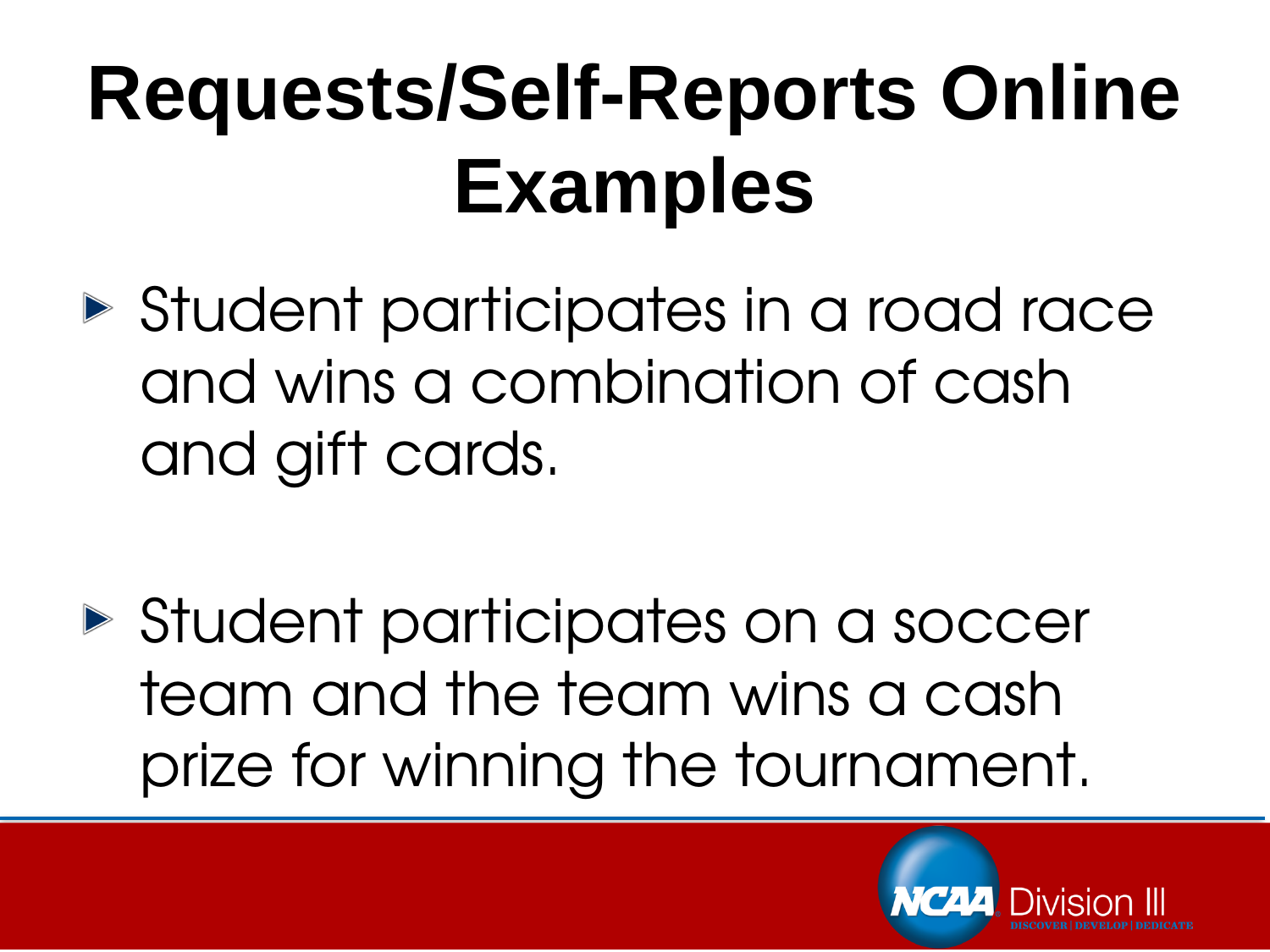

# Requests/Self-Reports Online Examples
Student participates in a road race and wins a combination of cash and gift cards.

Student participates on a soccer team and the team wins a cash prize for winning the tournament.